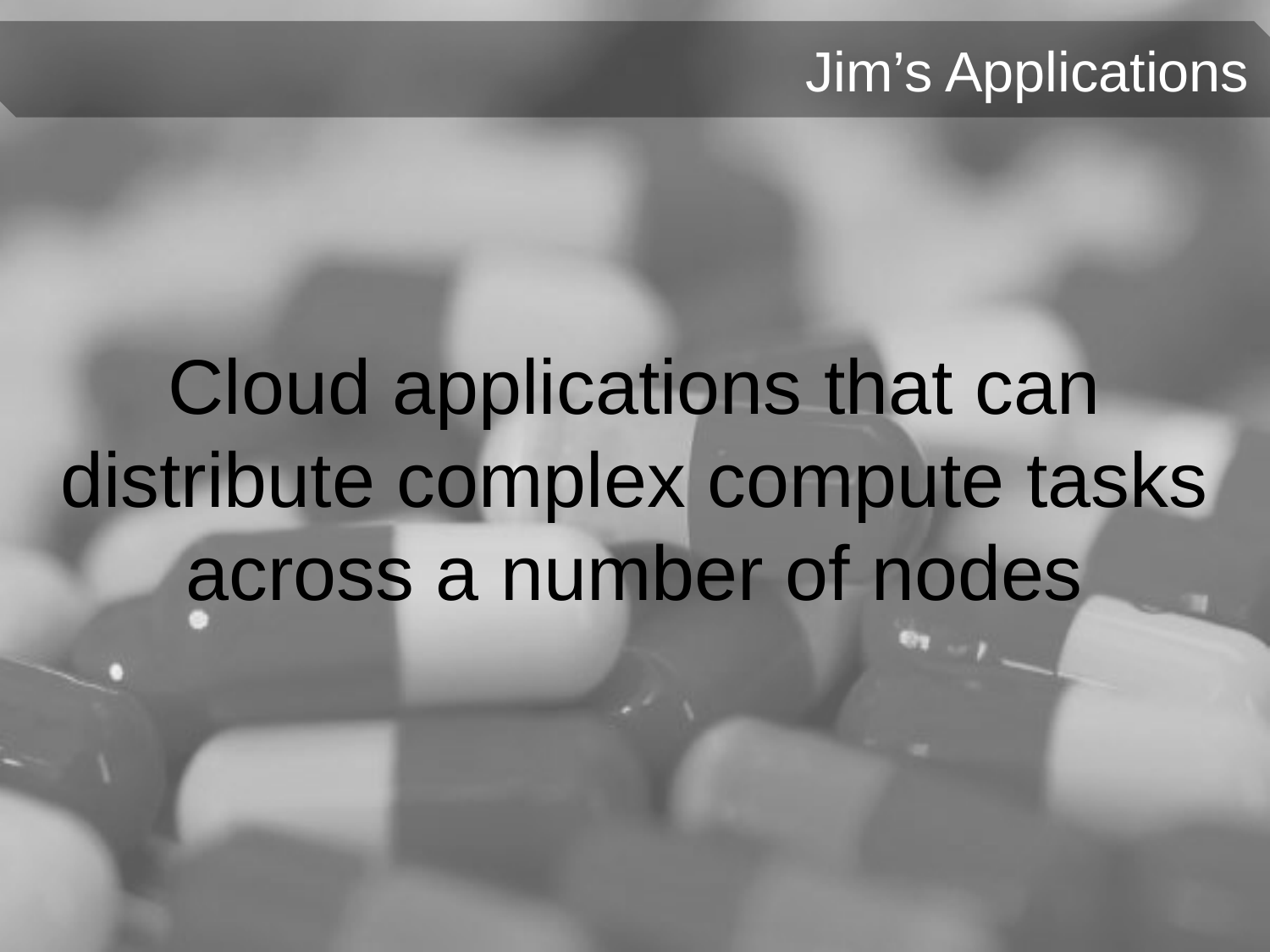

Cloud applications that can distribute complex compute tasks across a number of nodes